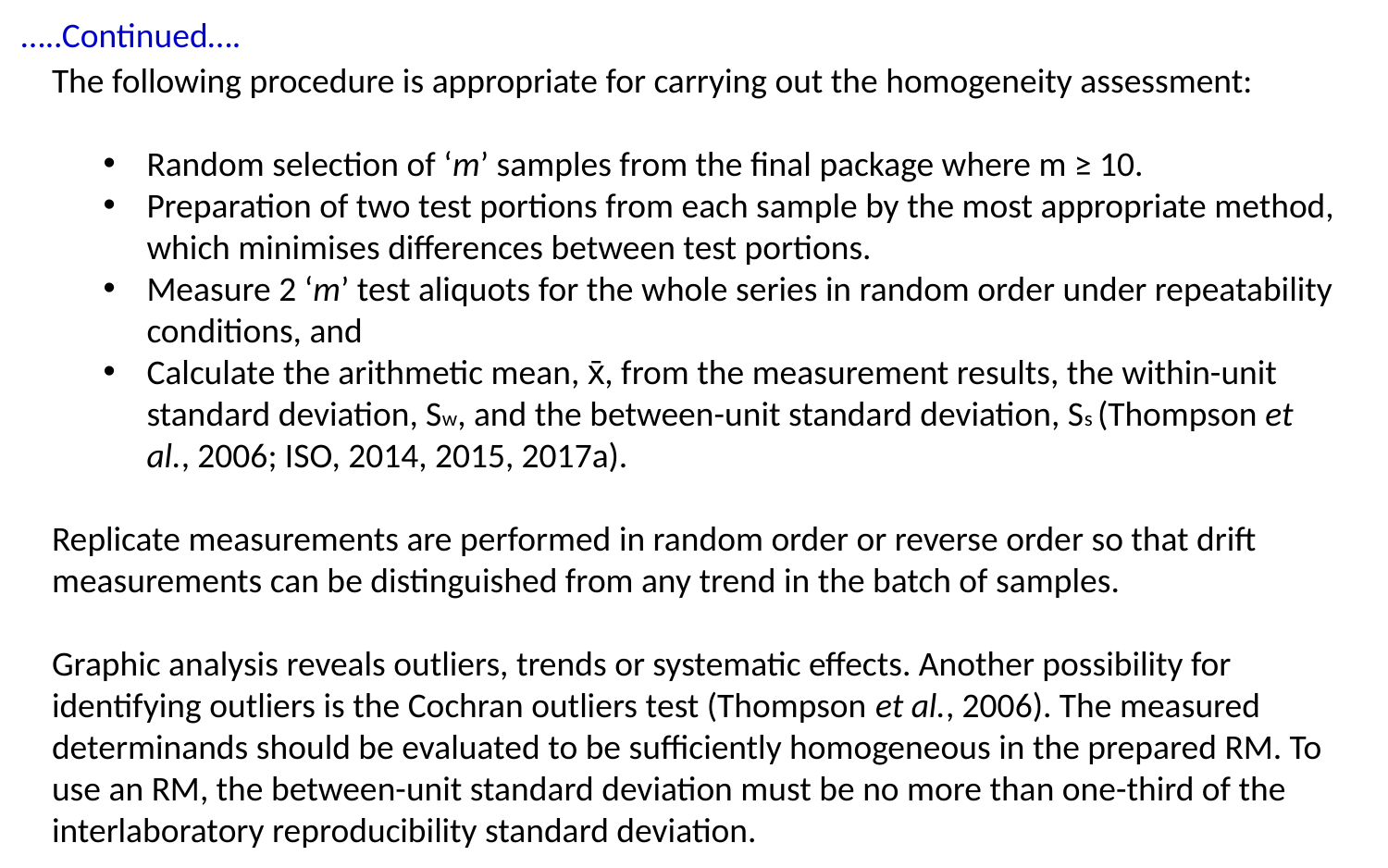

…..Continued….
The following procedure is appropriate for carrying out the homogeneity assessment:

Random selection of ‘m’ samples from the final package where m ≥ 10.
Preparation of two test portions from each sample by the most appropriate method, which minimises differences between test portions.
Measure 2 ‘m’ test aliquots for the whole series in random order under repeatability conditions, and
Calculate the arithmetic mean, x̄, from the measurement results, the within-unit standard deviation, Sw, and the between-unit standard deviation, Ss (Thompson et al., 2006; ISO, 2014, 2015, 2017a).

Replicate measurements are performed in random order or reverse order so that drift measurements can be distinguished from any trend in the batch of samples.

Graphic analysis reveals outliers, trends or systematic effects. Another possibility for identifying outliers is the Cochran outliers test (Thompson et al., 2006). The measured determinands should be evaluated to be sufficiently homogeneous in the prepared RM. To use an RM, the between-unit standard deviation must be no more than one-third of the interlaboratory reproducibility standard deviation.